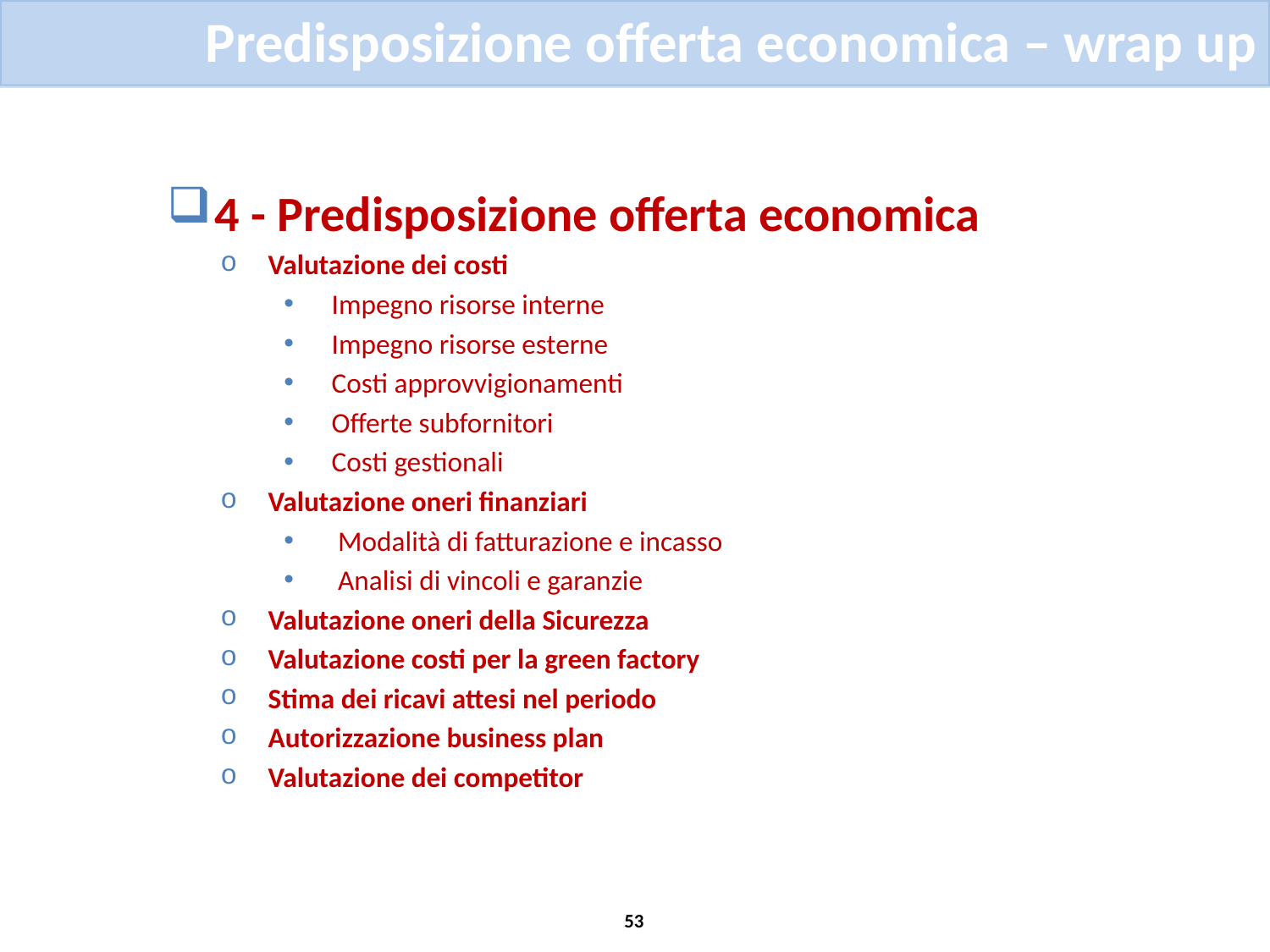

Predisposizione offerta economica – wrap up
4 - Predisposizione offerta economica
Valutazione dei costi
Impegno risorse interne
Impegno risorse esterne
Costi approvvigionamenti
Offerte subfornitori
Costi gestionali
Valutazione oneri finanziari
 Modalità di fatturazione e incasso
 Analisi di vincoli e garanzie
Valutazione oneri della Sicurezza
Valutazione costi per la green factory
Stima dei ricavi attesi nel periodo
Autorizzazione business plan
Valutazione dei competitor

53